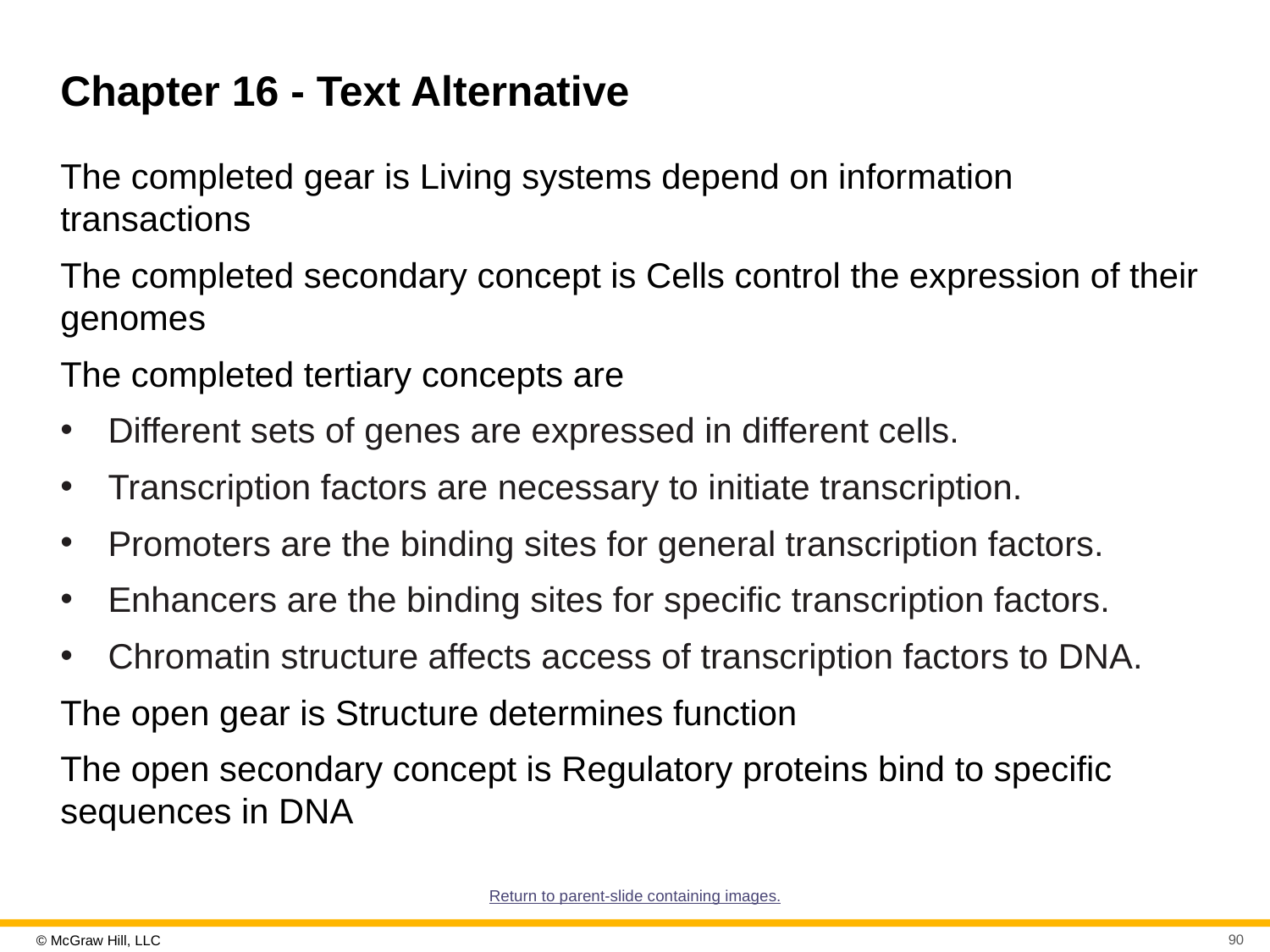

# Chapter 16 - Text Alternative
The completed gear is Living systems depend on information transactions
The completed secondary concept is Cells control the expression of their genomes
The completed tertiary concepts are
Different sets of genes are expressed in different cells.
Transcription factors are necessary to initiate transcription.
Promoters are the binding sites for general transcription factors.
Enhancers are the binding sites for specific transcription factors.
Chromatin structure affects access of transcription factors to DNA.
The open gear is Structure determines function
The open secondary concept is Regulatory proteins bind to specific sequences in DNA
Return to parent-slide containing images.
90